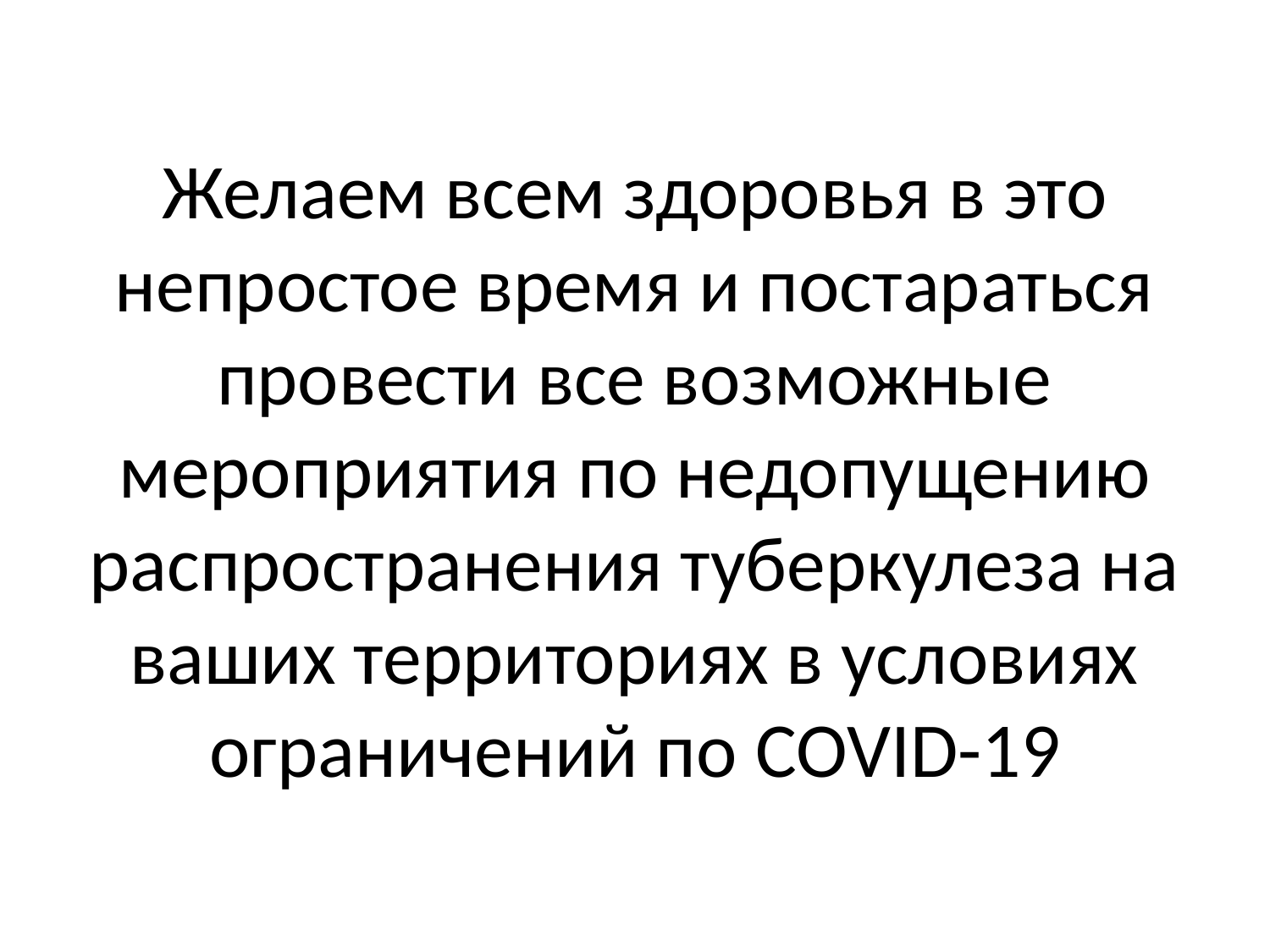

# Желаем всем здоровья в это непростое время и постараться провести все возможные мероприятия по недопущению распространения туберкулеза на ваших территориях в условиях ограничений по COVID-19